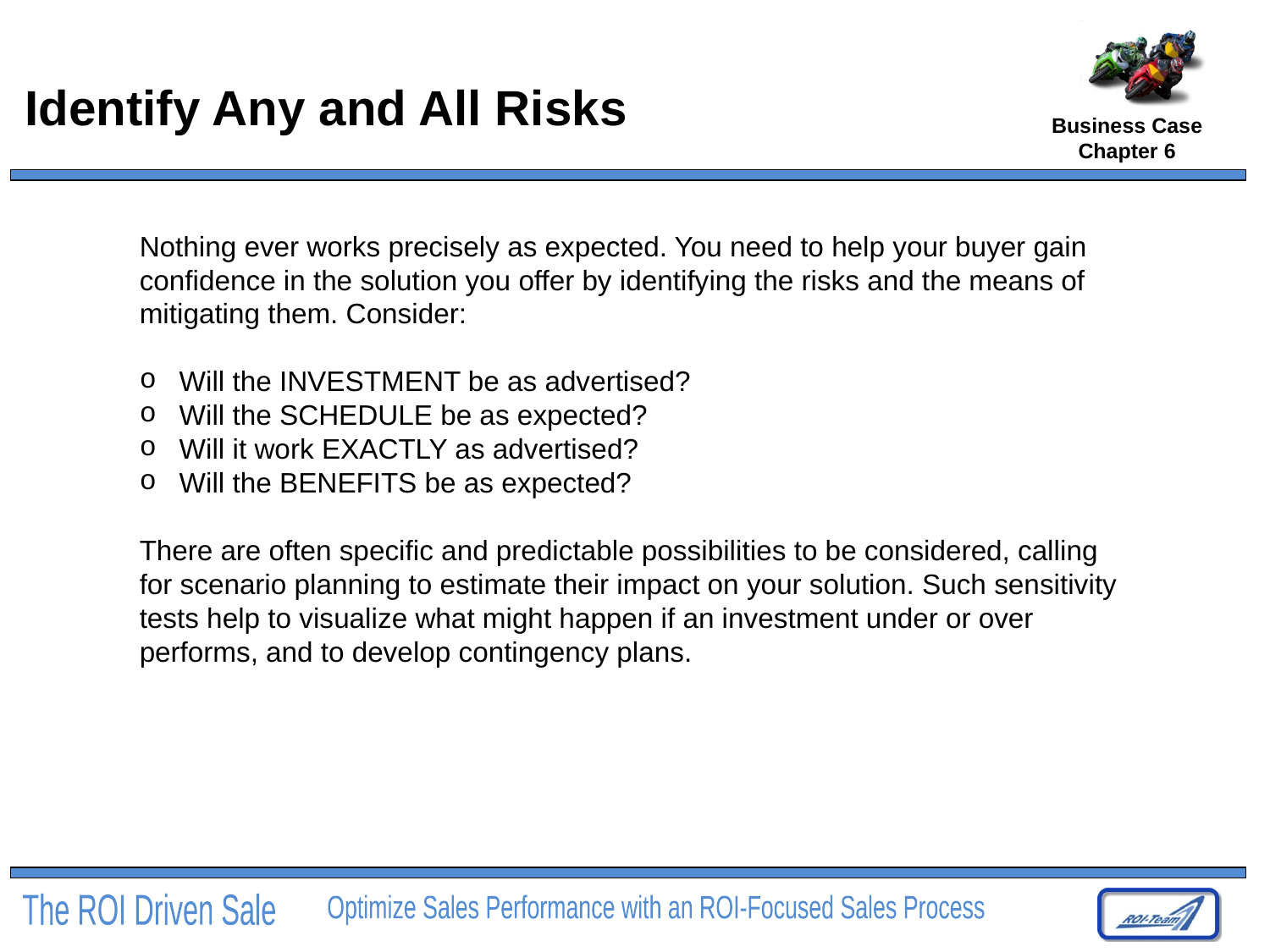

# Identify Any and All Risks

Business Case
Chapter 6
Nothing ever works precisely as expected. You need to help your buyer gain confidence in the solution you offer by identifying the risks and the means of mitigating them. Consider:

Will the INVESTMENT be as advertised?
Will the SCHEDULE be as expected?
Will it work EXACTLY as advertised?
Will the BENEFITS be as expected?

There are often specific and predictable possibilities to be considered, calling for scenario planning to estimate their impact on your solution. Such sensitivity tests help to visualize what might happen if an investment under or over performs, and to develop contingency plans.